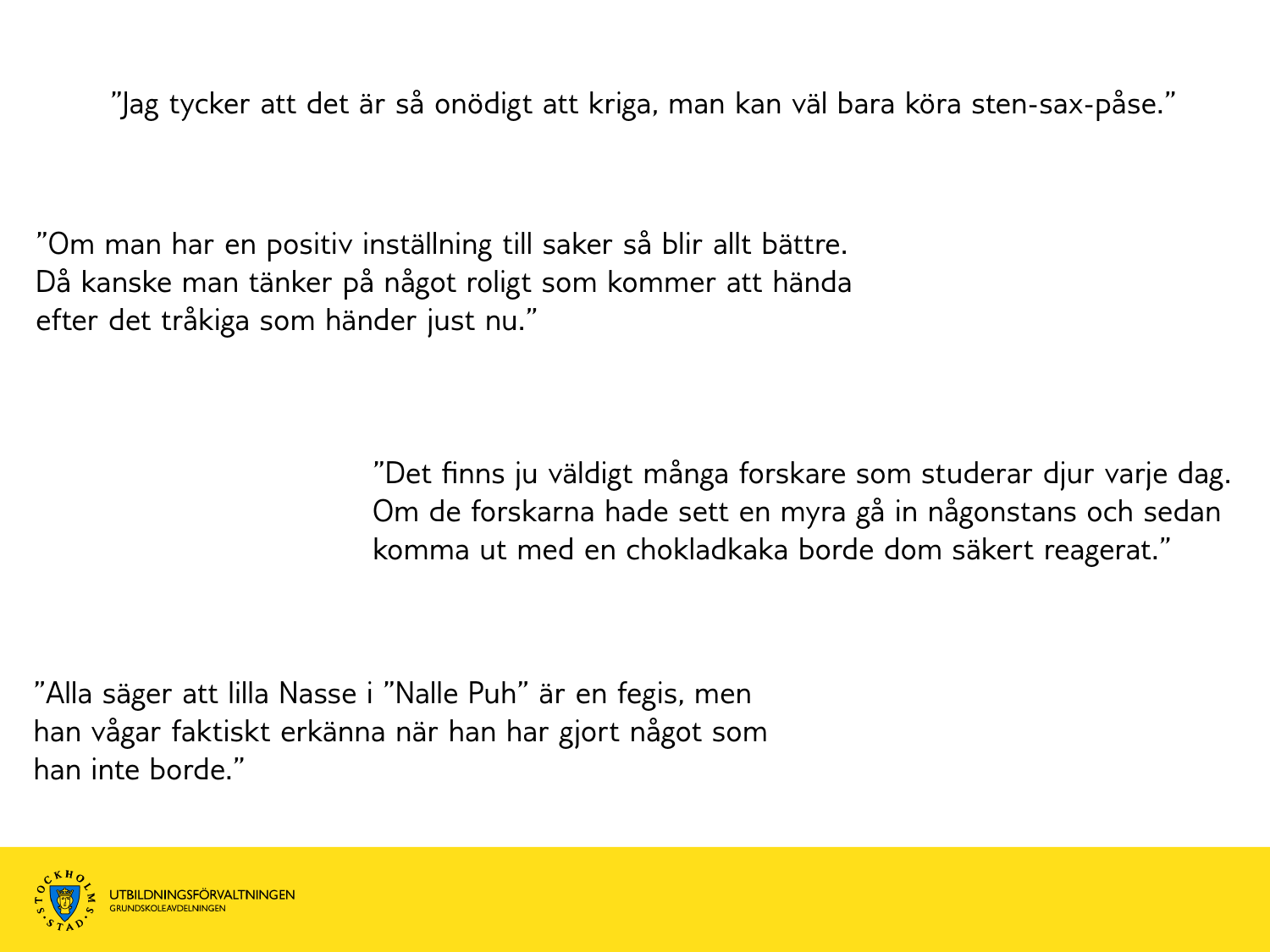

”Jag tycker att det är så onödigt att kriga, man kan väl bara köra sten-sax-påse.”
”Om man har en positiv inställning till saker så blir allt bättre.
Då kanske man tänker på något roligt som kommer att hända
efter det tråkiga som händer just nu.”
”Det finns ju väldigt många forskare som studerar djur varje dag.
Om de forskarna hade sett en myra gå in någonstans och sedan
komma ut med en chokladkaka borde dom säkert reagerat.”
”Alla säger att lilla Nasse i ”Nalle Puh” är en fegis, men
han vågar faktiskt erkänna när han har gjort något som
han inte borde.”